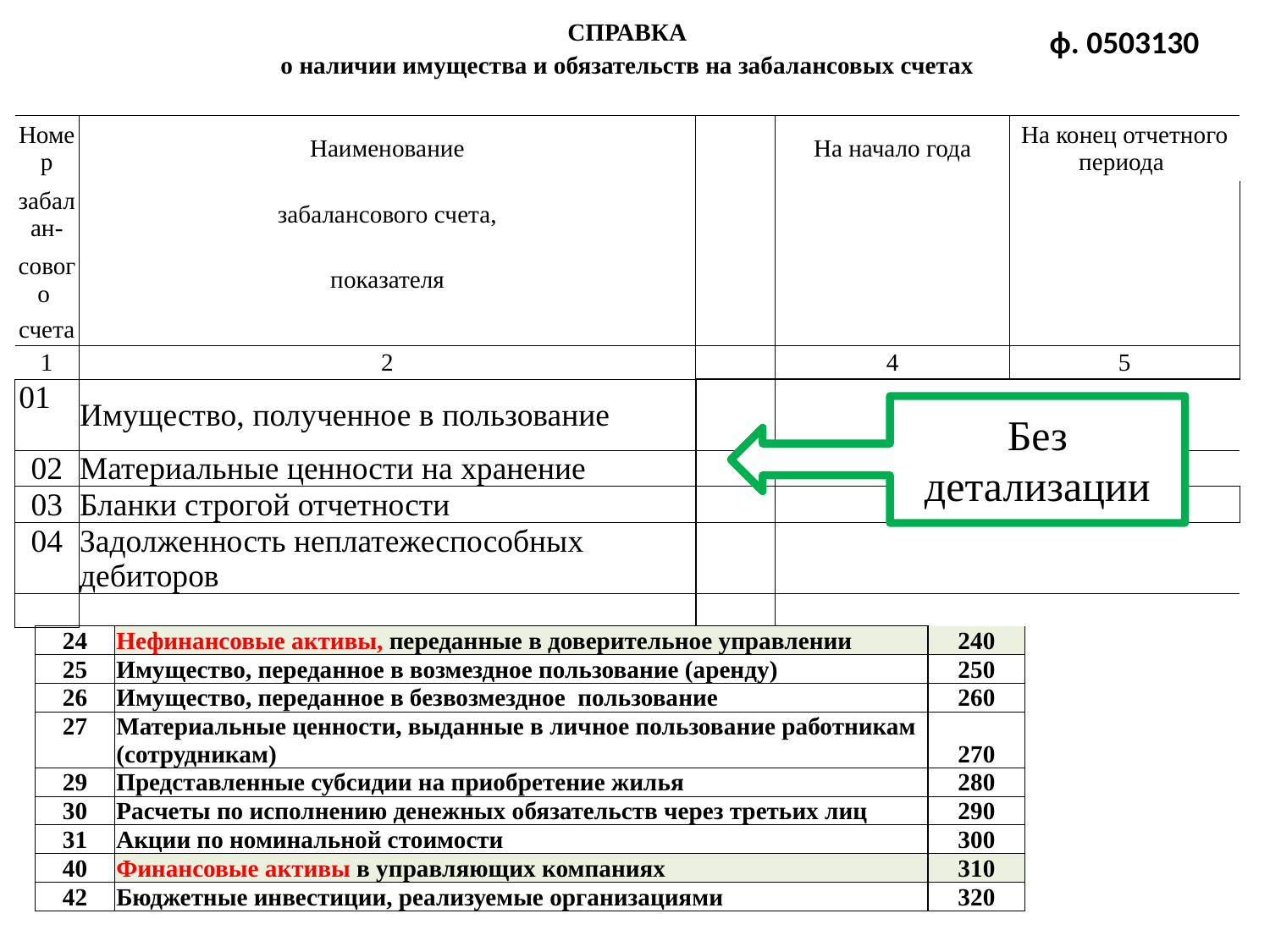

| СПРАВКА |  |  |  |  |  |  |  |  |  |  |  |  |  |  |  |  |  |  |  |  |  |  |  |  |  |  |  |  |  |  |  |  |  |  |  |  |  |  |  |  |  |  |  |  |  |  |  |  |  |  |  |  |  |  |  |  |  |  |  |  |  |  |  |  |  |  |  |  |  |  |  |  |  |  |  |  |  |  |  |  |  |  |  |  |  |  |  |  |  |  |
| --- | --- | --- | --- | --- | --- | --- | --- | --- | --- | --- | --- | --- | --- | --- | --- | --- | --- | --- | --- | --- | --- | --- | --- | --- | --- | --- | --- | --- | --- | --- | --- | --- | --- | --- | --- | --- | --- | --- | --- | --- | --- | --- | --- | --- | --- | --- | --- | --- | --- | --- | --- | --- | --- | --- | --- | --- | --- | --- | --- | --- | --- | --- | --- | --- | --- | --- | --- | --- | --- | --- | --- | --- | --- | --- | --- | --- | --- | --- | --- | --- | --- | --- | --- | --- | --- | --- | --- | --- | --- | --- |
| о наличии имущества и обязательств на забалансовых счетах |  |  |  |  |  |  |  |  |  |  |  |  |  |  |  |  |  |  |  |  |  |  |  |  |  |  |  |  |  |  |  |  |  |  |  |  |  |  |  |  |  |  |  |  |  |  |  |  |  |  |  |  |  |  |  |  |  |  |  |  |  |  |  |  |  |  |  |  |  |  |  |  |  |  |  |  |  |  |  |  |  |  |  |  |  |  |  |  |  |  |
|  |  |  |  |  |  |  |  |  |  |  |  |  |  |  |  |  |  |  |  |  |  |  |  |  |  |  |  |  |  |  |  |  |  |  |  |  |  |  |  |  |  |  |  |  |  |  |  |  |  |  |  |  |  |  |  |  |  |  |  |  |  |  |  |  |  |  |  |  |  |  |  |  |  |  |  |  |  |  |  |  |  |  |  |  |  |  |  |  |  |  |
| Номер |  |  |  |  |  | Наименование |  |  |  |  |  |  |  |  |  |  |  |  |  |  |  |  |  |  |  |  |  |  |  |  |  |  |  |  |  |  |  |  |  |  |  |  |  |  |  |  |  |  | На начало года |  |  |  |  |  |  |  |  |  |  |  |  |  |  |  |  |  |  |  |  | На конец отчетного периода |  |  |  |  |  |  |  |  |  |  |  |  |  |  |  |  |  |  |  |  |
| забалан- |  |  |  |  |  | забалансового счета, |  |  |  |  |  |  |  |  |  |  |  |  |  |  |  |  |  |  |  |  |  |  |  |  |  |  |  |  |  |  |  |  |  |  |  |  |  |  |  |  |  |  |  |  |  |  |  |  |  |  |  |  |  |  |  |  |  |  |  |  |  |  |  |  |  |  |  |  |  |  |  |  |  |  |  |  |  |  |  |  |  |  |  |  |
| сового |  |  |  |  |  | показателя |  |  |  |  |  |  |  |  |  |  |  |  |  |  |  |  |  |  |  |  |  |  |  |  |  |  |  |  |  |  |  |  |  |  |  |  |  |  |  |  |  |  |  |  |  |  |  |  |  |  |  |  |  |  |  |  |  |  |  |  |  |  |  |  |  |  |  |  |  |  |  |  |  |  |  |  |  |  |  |  |  |  |  |  |
| счета |  |  |  |  |  |  |  |  |  |  |  |  |  |  |  |  |  |  |  |  |  |  |  |  |  |  |  |  |  |  |  |  |  |  |  |  |  |  |  |  |  |  |  |  |  |  |  |  |  |  |  |  |  |  |  |  |  |  |  |  |  |  |  |  |  |  |  |  |  |  |  |  |  |  |  |  |  |  |  |  |  |  |  |  |  |  |  |  |  |  |
| 1 |  |  |  |  |  | 2 |  |  |  |  |  |  |  |  |  |  |  |  |  |  |  |  |  |  |  |  |  |  |  |  |  |  |  |  |  |  |  |  |  |  |  |  |  |  |  |  |  |  | 4 |  |  |  |  |  |  |  |  |  |  |  |  |  |  |  |  |  |  |  |  | 5 |  |  |  |  |  |  |  |  |  |  |  |  |  |  |  |  |  |  |  |  |
| 01 |  |  |  |  |  | Имущество, полученное в пользование |  |  |  |  |  |  |  |  |  |  |  |  |  |  |  |  |  |  |  |  |  |  |  |  |  |  |  |  |  |  |  |  |  |  |  |  |  |  |  |  |  |  |  |  |  |  |  |  |  |  |  |  |  |  |  |  |  |  |  |  |  |  |  |  |  |  |  |  |  |  |  |  |  |  |  |  |  |  |  |  |  |  |  |  |
| 02 |  |  |  |  |  | Материальные ценности на хранение |  |  |  |  |  |  |  |  |  |  |  |  |  |  |  |  |  |  |  |  |  |  |  |  |  |  |  |  |  |  |  |  |  |  |  |  |  |  |  |  |  |  |  |  |  |  |  |  |  |  |  |  |  |  |  |  |  |  |  |  |  |  |  |  |  |  |  |  |  |  |  |  |  |  |  |  |  |  |  |  |  |  |  |  |
| 03 |  |  |  |  |  | Бланки строгой отчетности |  |  |  |  |  |  |  |  |  |  |  |  |  |  |  |  |  |  |  |  |  |  |  |  |  |  |  |  |  |  |  |  |  |  |  |  |  |  |  |  |  |  |  |  |  |  |  |  |  |  |  |  |  |  |  |  |  |  |  |  |  |  |  |  |  |  |  |  |  |  |  |  |  |  |  |  |  |  |  |  |  |  |  |  |
| 04 |  |  |  |  |  | Задолженность неплатежеспособных дебиторов |  |  |  |  |  |  |  |  |  |  |  |  |  |  |  |  |  |  |  |  |  |  |  |  |  |  |  |  |  |  |  |  |  |  |  |  |  |  |  |  |  |  |  |  |  |  |  |  |  |  |  |  |  |  |  |  |  |  |  |  |  |  |  |  |  |  |  |  |  |  |  |  |  |  |  |  |  |  |  |  |  |  |  |  |
|  |  |  |  |  |  |  |  |  |  |  |  |  |  |  |  |  |  |  |  |  |  |  |  |  |  |  |  |  |  |  |  |  |  |  |  |  |  |  |  |  |  |  |  |  |  |  |  |  |  |  |  |  |  |  |  |  |  |  |  |  |  |  |  |  |  |  |  |  |  |  |  |  |  |  |  |  |  |  |  |  |  |  |  |  |  |  |  |  |  |  |
 ф. 0503130
Без детализации
| 24 | Нефинансовые активы, переданные в доверительное управлении | 240 |
| --- | --- | --- |
| 25 | Имущество, переданное в возмездное пользование (аренду) | 250 |
| 26 | Имущество, переданное в безвозмездное пользование | 260 |
| 27 | Материальные ценности, выданные в личное пользование работникам (сотрудникам) | 270 |
| 29 | Представленные субсидии на приобретение жилья | 280 |
| 30 | Расчеты по исполнению денежных обязательств через третьих лиц | 290 |
| 31 | Акции по номинальной стоимости | 300 |
| 40 | Финансовые активы в управляющих компаниях | 310 |
| 42 | Бюджетные инвестиции, реализуемые организациями | 320 |